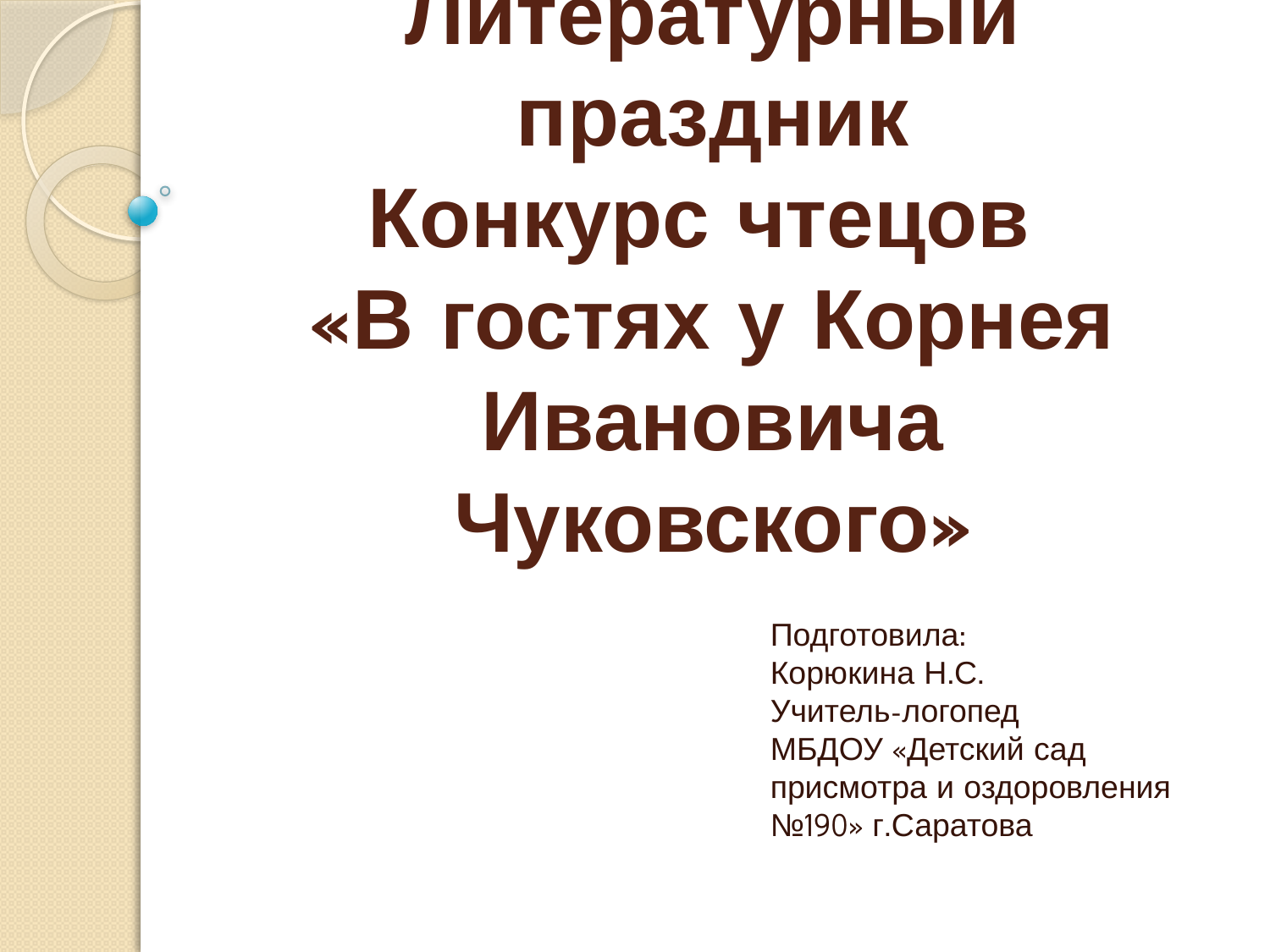

# Литературный праздник Конкурс чтецов «В гостях у Корнея Ивановича Чуковского»
Подготовила:
Корюкина Н.С.
Учитель-логопед
МБДОУ «Детский сад присмотра и оздоровления №190» г.Саратова